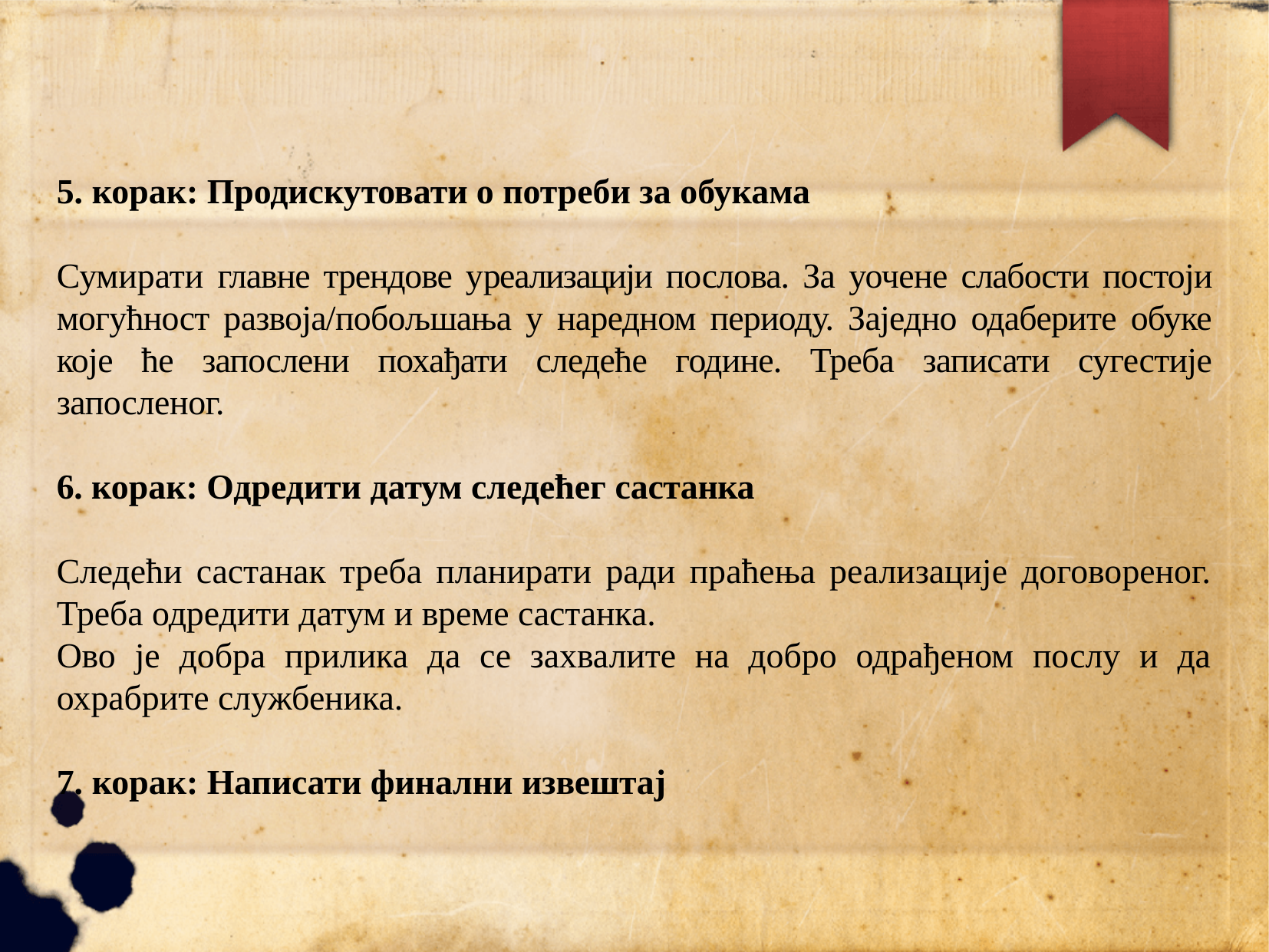

5. корак: Продискутовати о потреби за обукама

Сумирати главне трендове уреализацији послова. За уочене слабости постоји могућност развоја/побољшања у наредном периоду. Заједно одаберите обуке које ће запослени похађати следеће године. Треба записати сугестије запосленог.

6. корак: Одредити датум следећег састанка

Следећи састанак треба планирати ради праћења реализације договореног. Треба одредити датум и време састанка.
Ово је добра прилика да се захвалите на добро одрађеном послу и да охрабрите службеника.

7. корак: Написати финални извештај